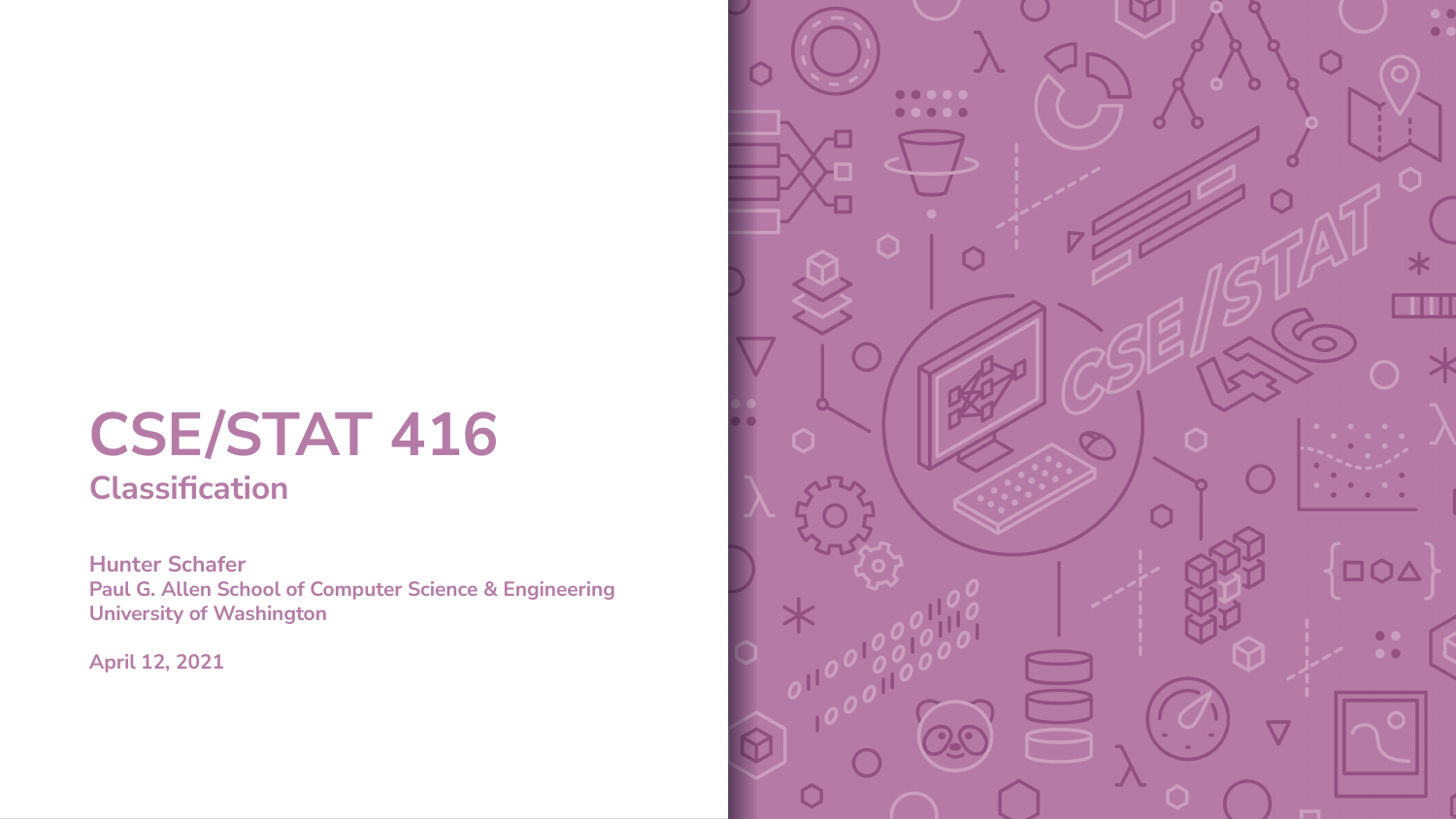

# CSE/STAT 416 Classification Hunter Schafer Paul G. Allen School of Computer Science & Engineering University of Washington April 12, 2021